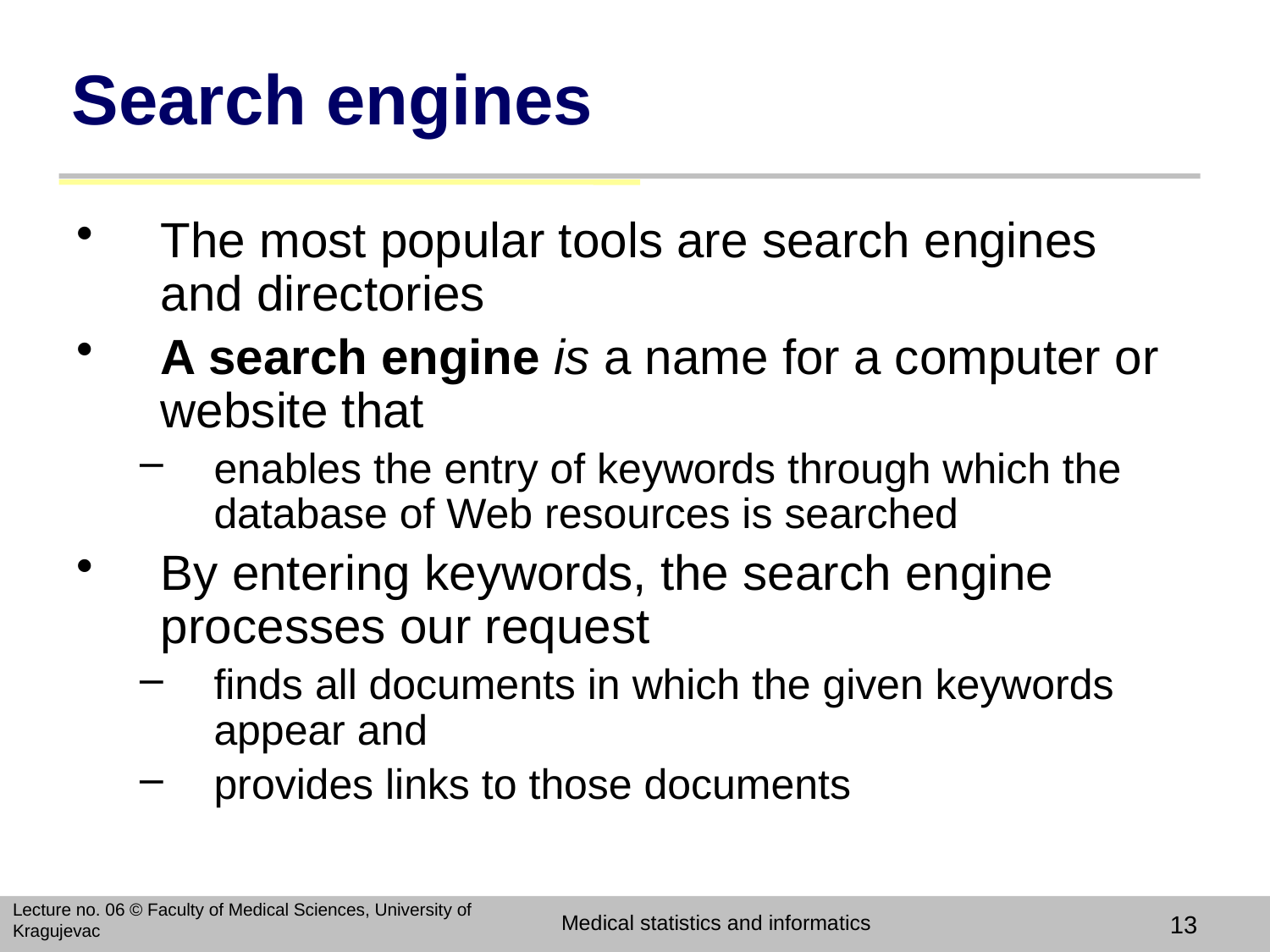

# Search engines
The most popular tools are search engines and directories
A search engine is a name for a computer or website that
enables the entry of keywords through which the database of Web resources is searched
By entering keywords, the search engine processes our request
finds all documents in which the given keywords appear and
provides links to those documents
Lecture no. 06 © Faculty of Medical Sciences, University of Kragujevac
Medical statistics and informatics
13